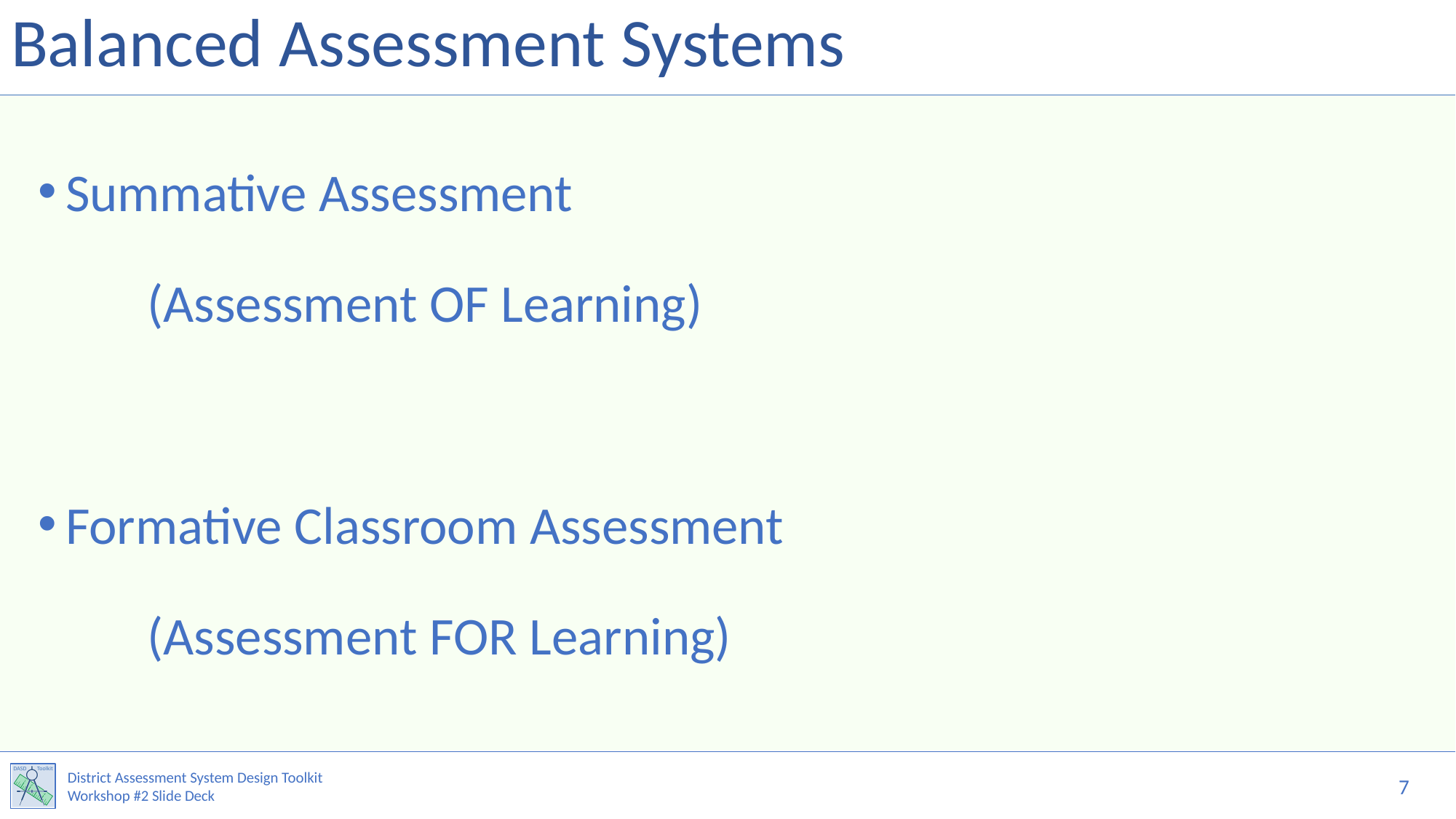

# Balanced Assessment Systems
Summative Assessment
	(Assessment OF Learning)

Formative Classroom Assessment
	(Assessment FOR Learning)